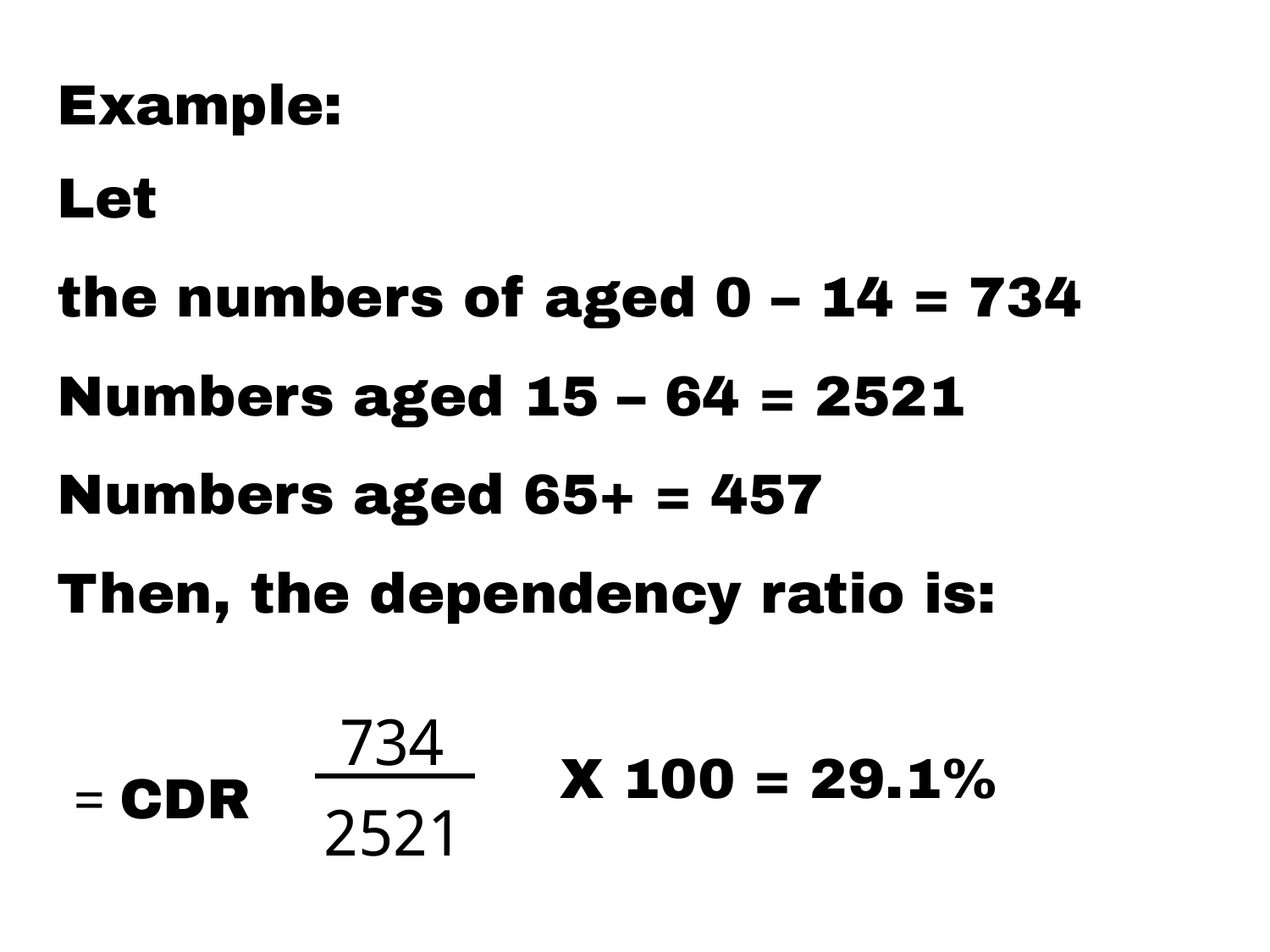

Example:
Let
the numbers of aged 0 – 14 = 734
Numbers aged 15 – 64 = 2521
Numbers aged 65+ = 457
Then, the dependency ratio is:
734
X 100 = 29.1%
CDR =
2521